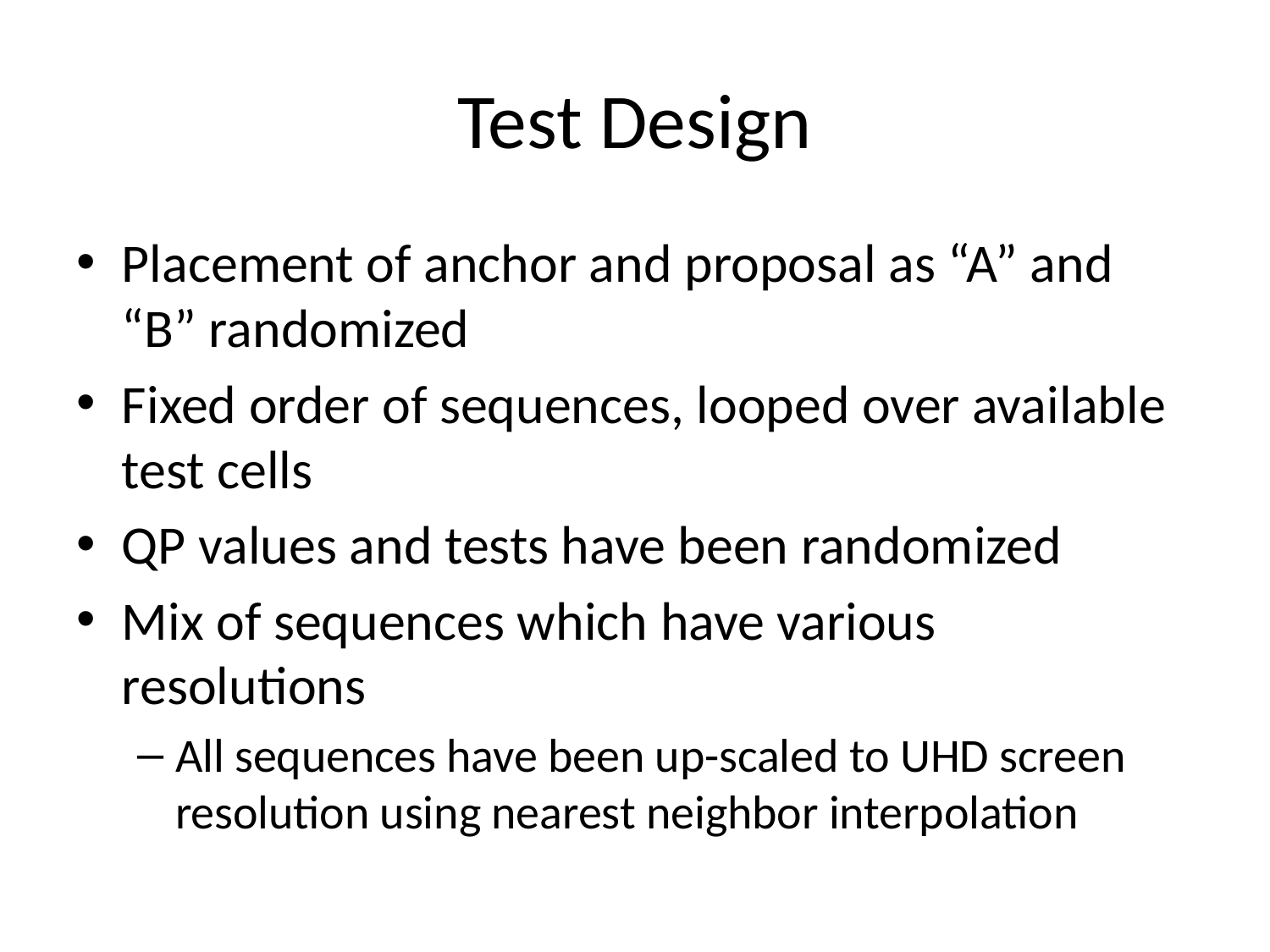

# Test Design
Placement of anchor and proposal as “A” and “B” randomized
Fixed order of sequences, looped over available test cells
QP values and tests have been randomized
Mix of sequences which have various resolutions
All sequences have been up-scaled to UHD screen resolution using nearest neighbor interpolation